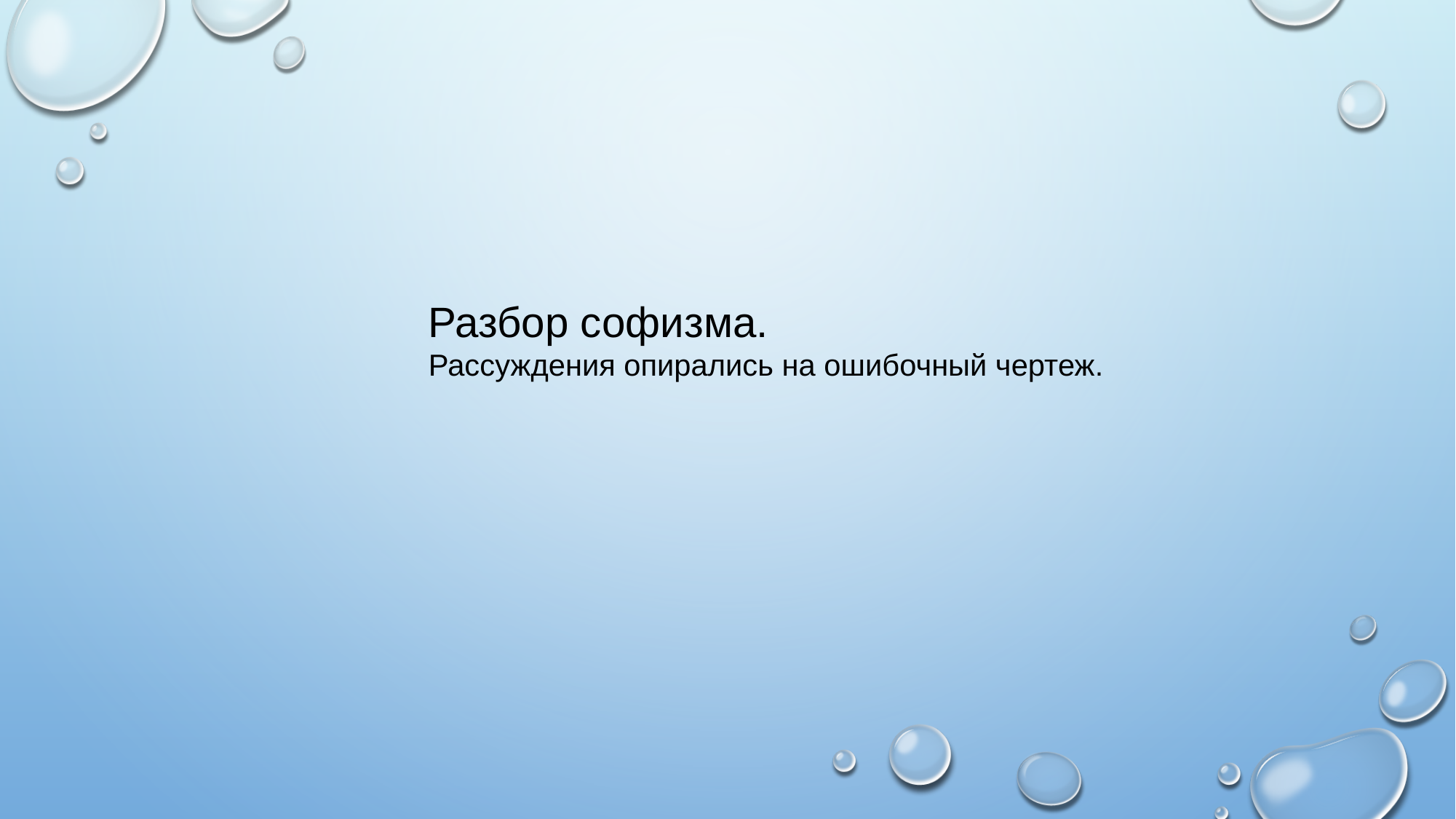

Разбор софизма.
Рассуждения опирались на ошибочный чертеж.